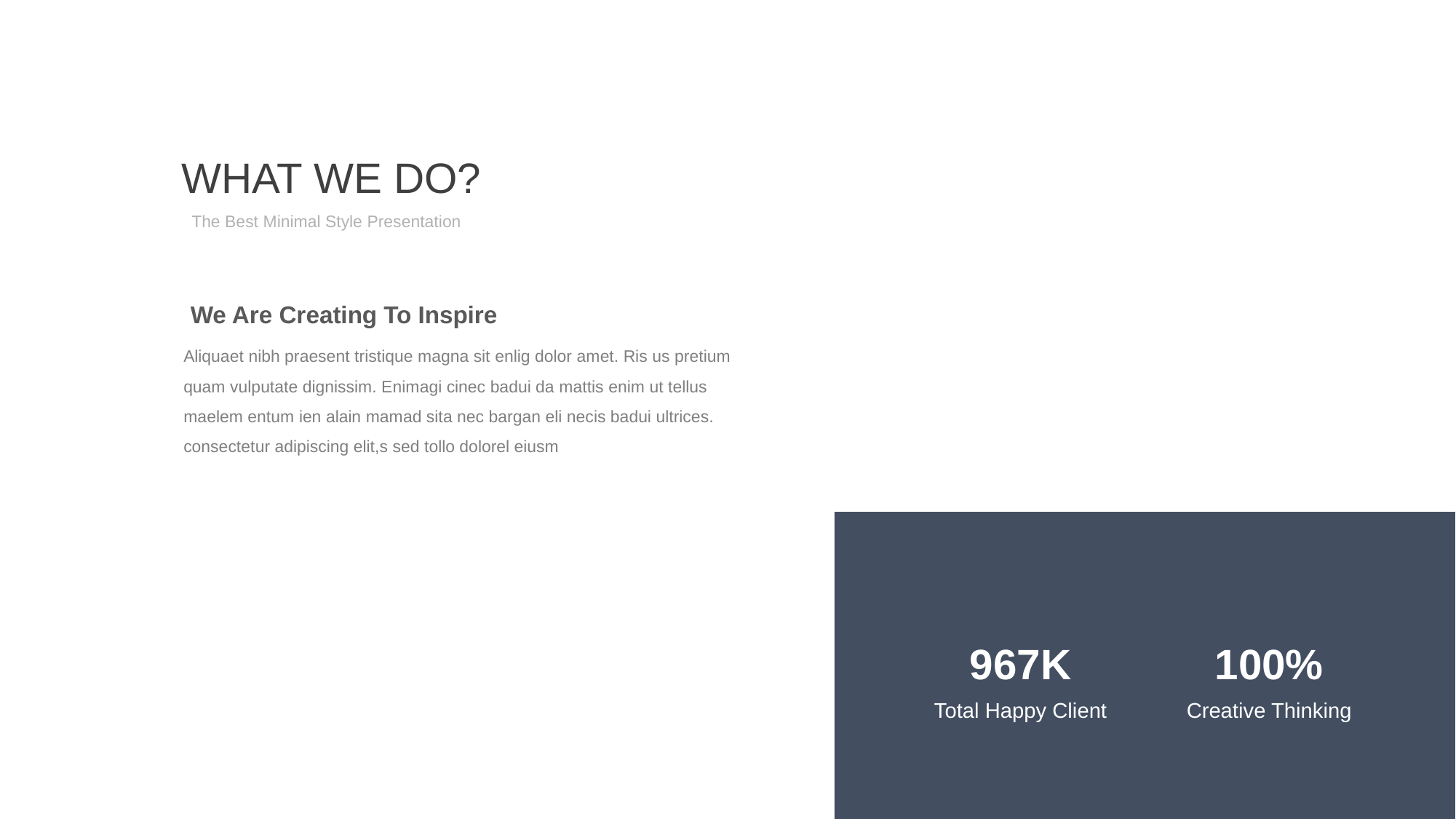

WHAT WE DO?
The Best Minimal Style Presentation
We Are Creating To Inspire
Aliquaet nibh praesent tristique magna sit enlig dolor amet. Ris us pretium quam vulputate dignissim. Enimagi cinec badui da mattis enim ut tellus maelem entum ien alain mamad sita nec bargan eli necis badui ultrices. consectetur adipiscing elit,s sed tollo dolorel eiusm

967K
100%
Total Happy Client
Creative Thinking